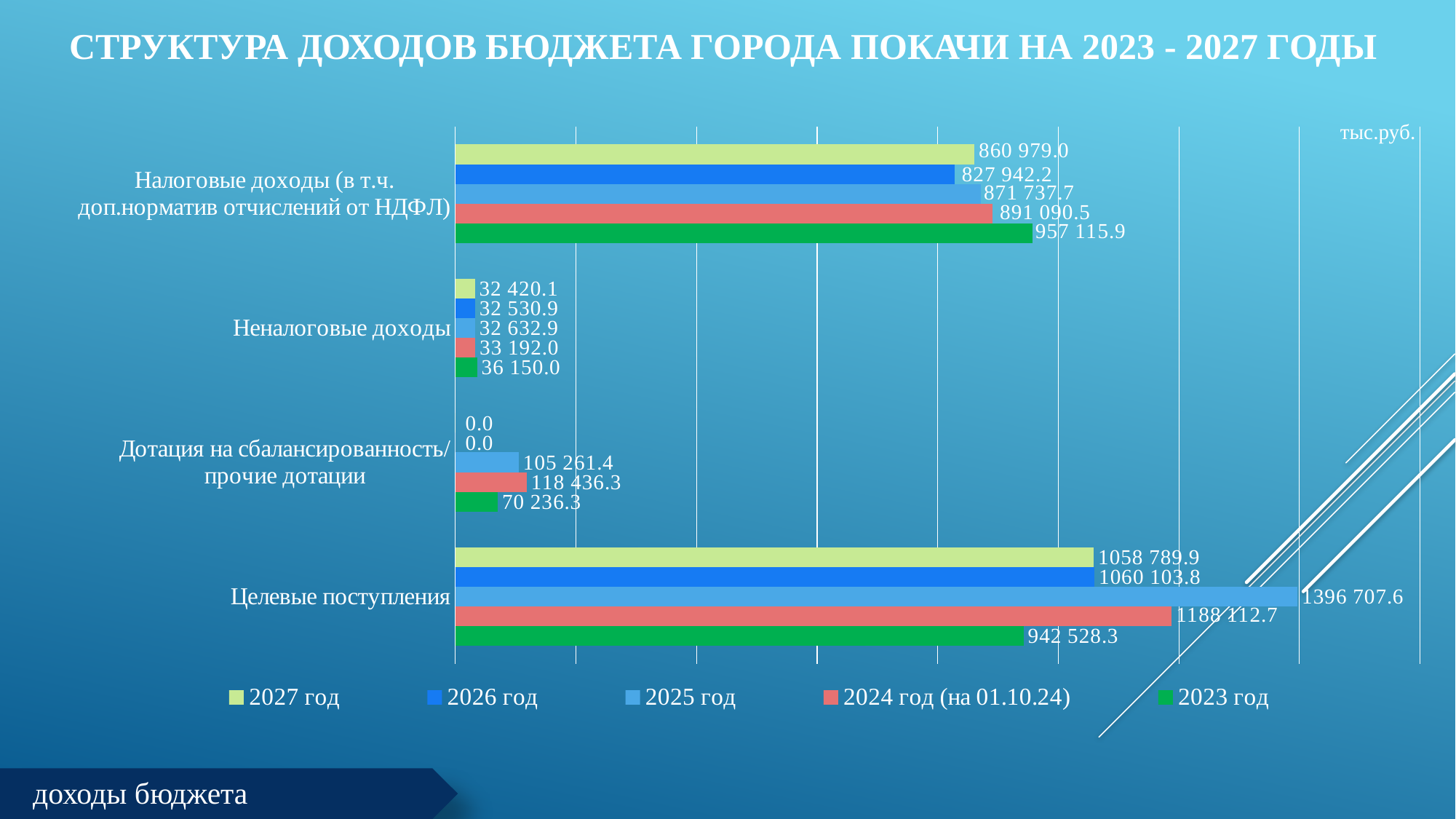

Структура доходов бюджета города Покачи на 2023 - 2027 годы

### Chart

| Category | 2023 год | 2024 год (на 01.10.24) | 2025 год | 2026 год | 2027 год |
|---|---|---|---|---|---|
| Целевые поступления | 942528.2999999999 | 1188112.7 | 1396707.6 | 1060103.8 | 1058789.9 |
| Дотация на сбалансированность/
прочие дотации | 70236.3 | 118436.3 | 105261.4 | 0.0 | 0.0 |
| Неналоговые доходы | 36150.0 | 33192.0 | 32632.9 | 32530.9 | 32420.1 |
| Налоговые доходы (в т.ч. доп.норматив отчислений от НДФЛ) | 957115.9 | 891090.5 | 871737.7 | 827942.2 | 860979.0 |
тыс.руб.

доходы бюджета